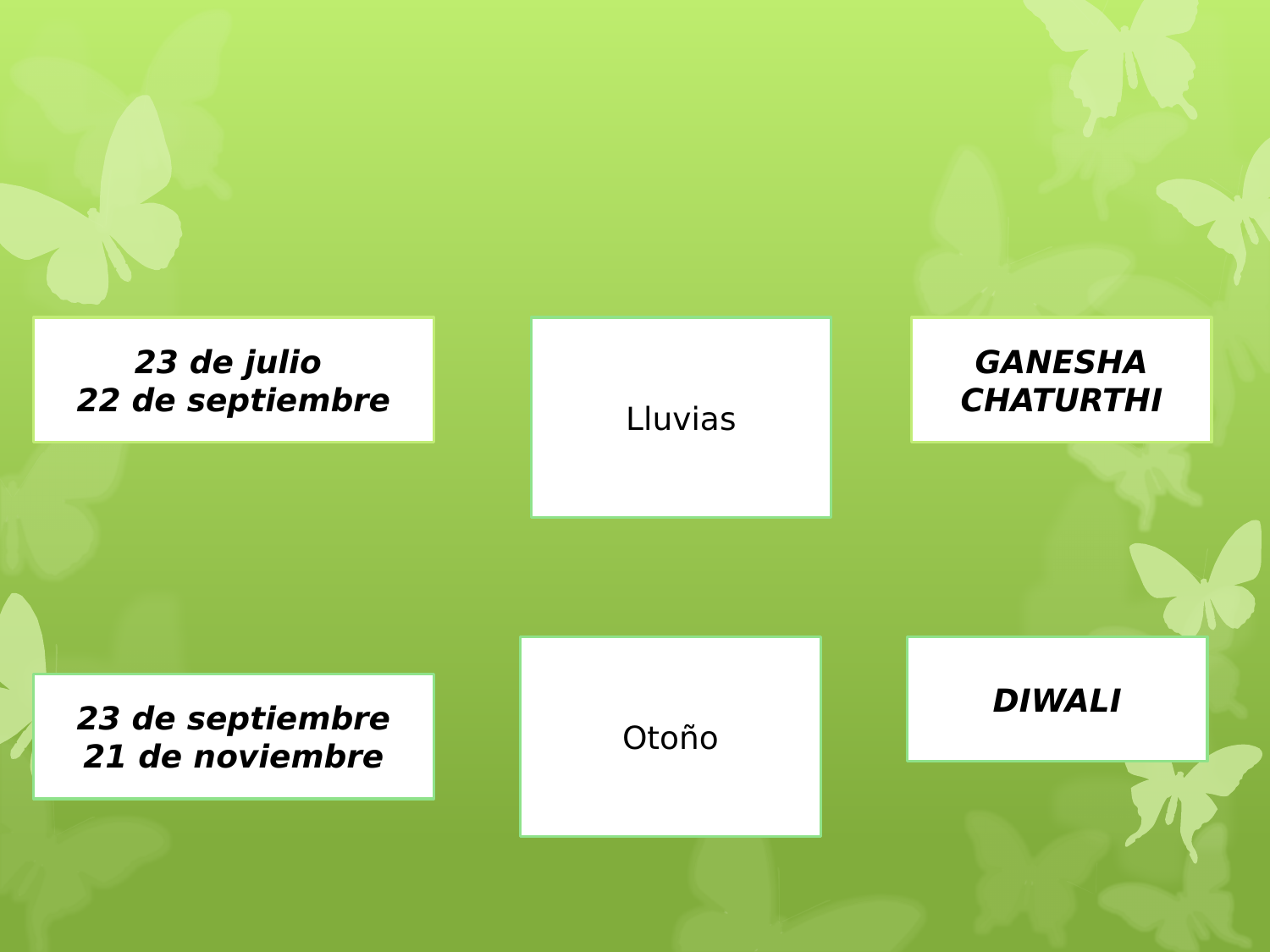

23 de julio
22 de septiembre
Lluvias
GANESHA
CHATURTHI
Otoño
DIWALI
23 de septiembre
21 de noviembre